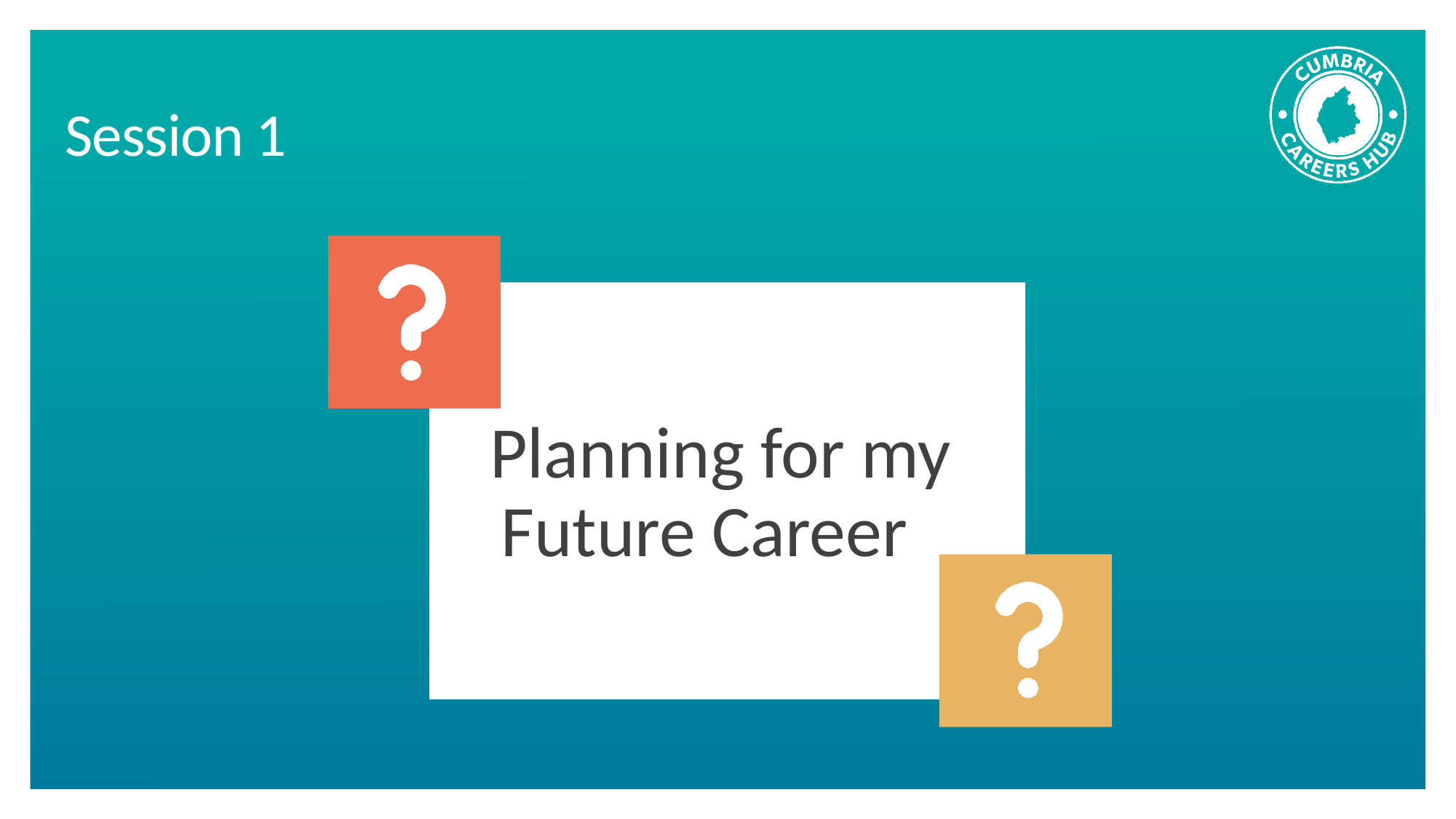

# Session 1
Planning for my Future Career